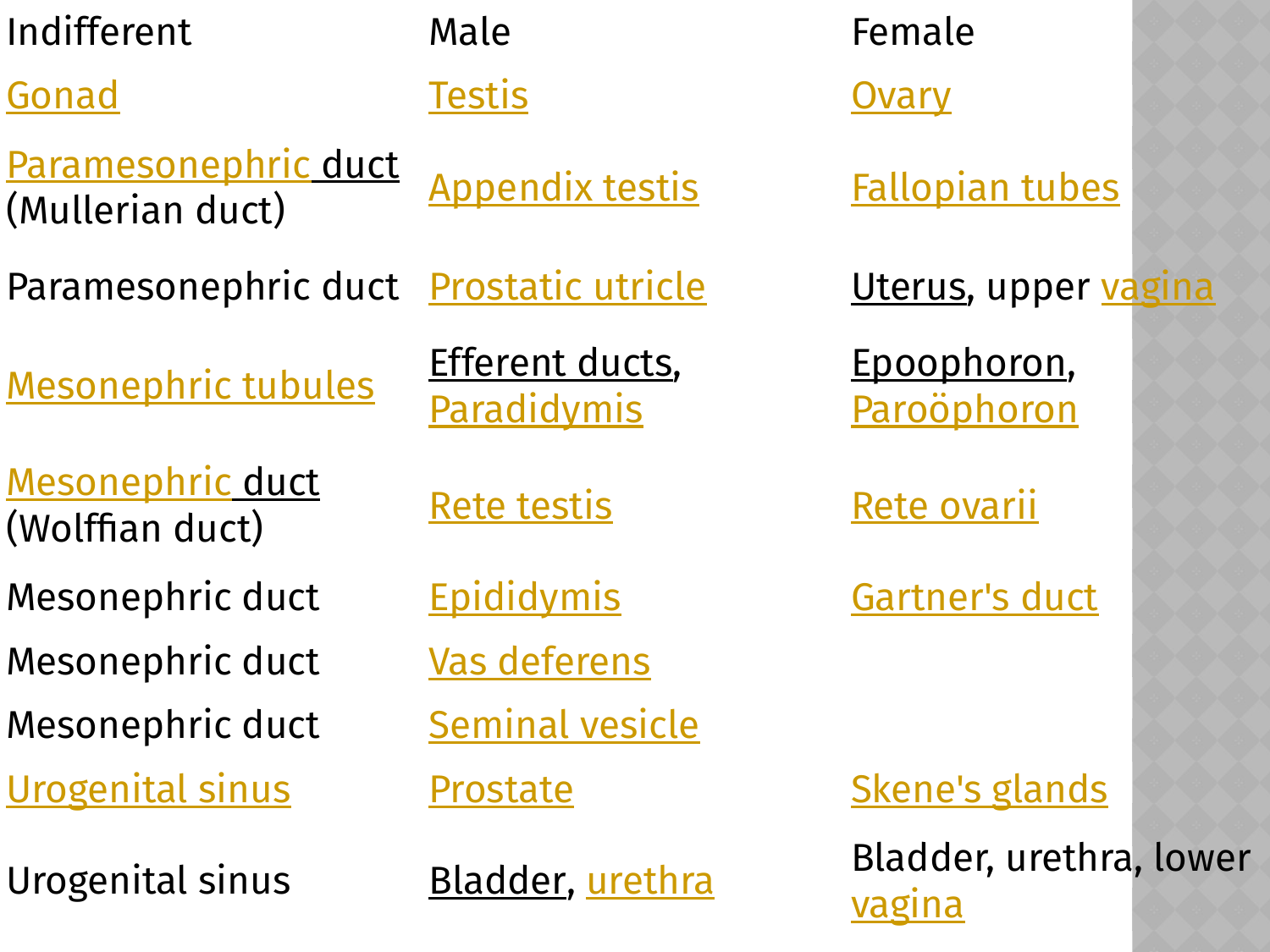

| Indifferent | Male | Female |
| --- | --- | --- |
| Gonad | Testis | Ovary |
| Paramesonephric duct (Mullerian duct) | Appendix testis | Fallopian tubes |
| Paramesonephric duct | Prostatic utricle | Uterus, upper vagina |
| Mesonephric tubules | Efferent ducts, Paradidymis | Epoophoron, Paroöphoron |
| Mesonephric duct (Wolffian duct) | Rete testis | Rete ovarii |
| Mesonephric duct | Epididymis | Gartner's duct |
| Mesonephric duct | Vas deferens |  |
| Mesonephric duct | Seminal vesicle |  |
| Urogenital sinus | Prostate | Skene's glands |
| Urogenital sinus | Bladder, urethra | Bladder, urethra, lower vagina |